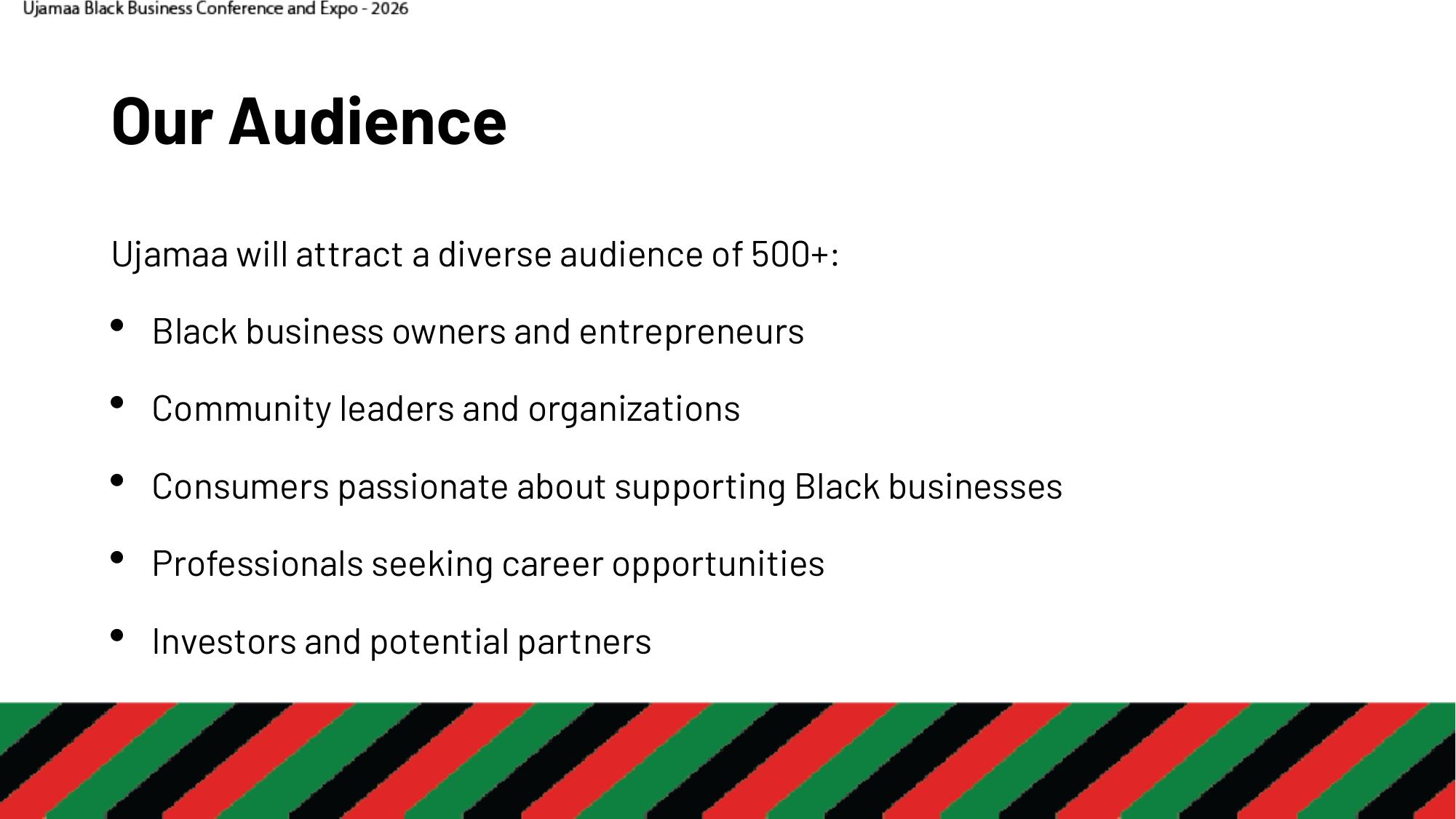

# Our Audience
Ujamaa will attract a diverse audience of 500+:
Black business owners and entrepreneurs
Community leaders and organizations
Consumers passionate about supporting Black businesses
Professionals seeking career opportunities
Investors and potential partners